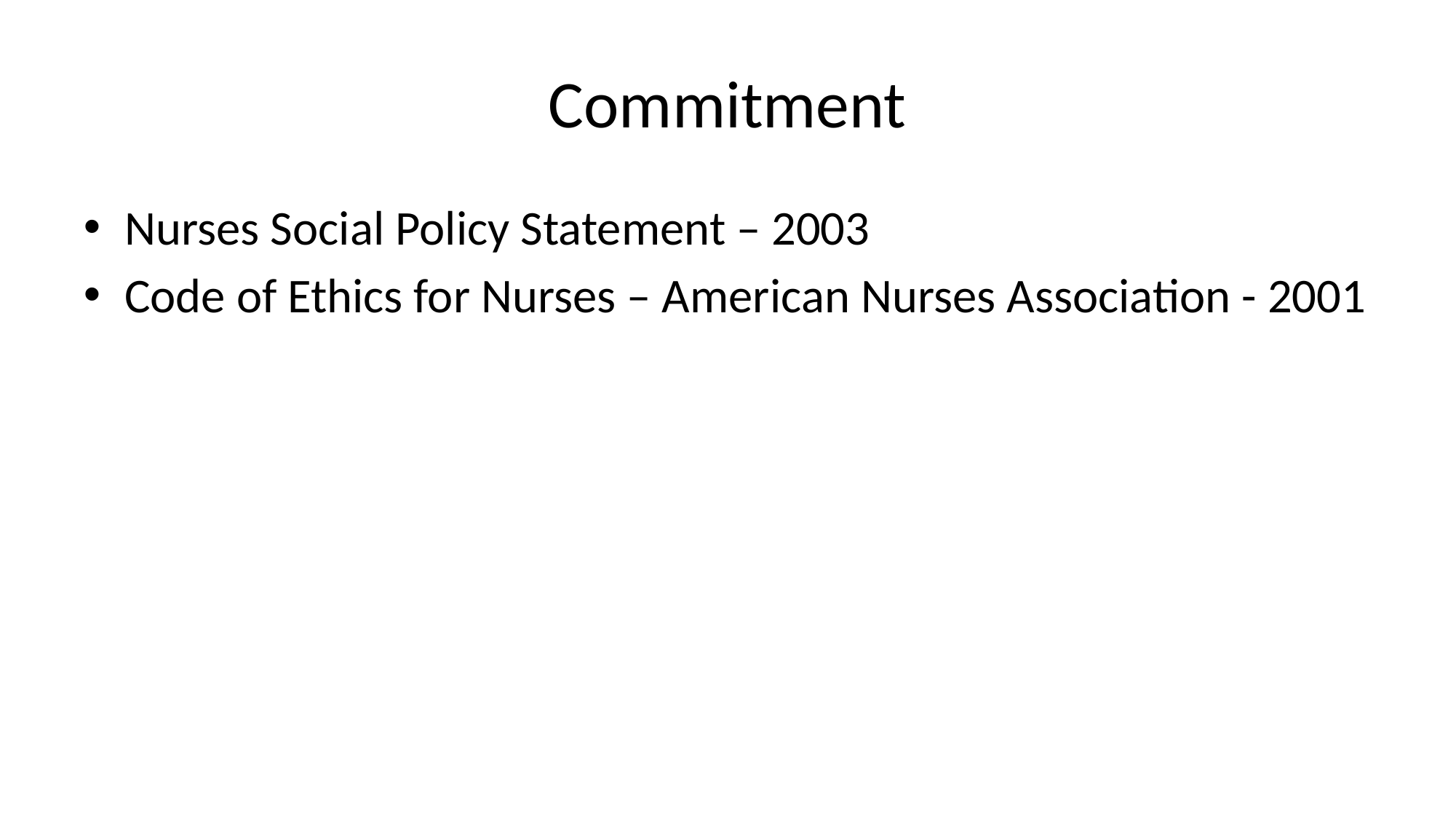

# Commitment
Nurses Social Policy Statement – 2003
Code of Ethics for Nurses – American Nurses Association - 2001